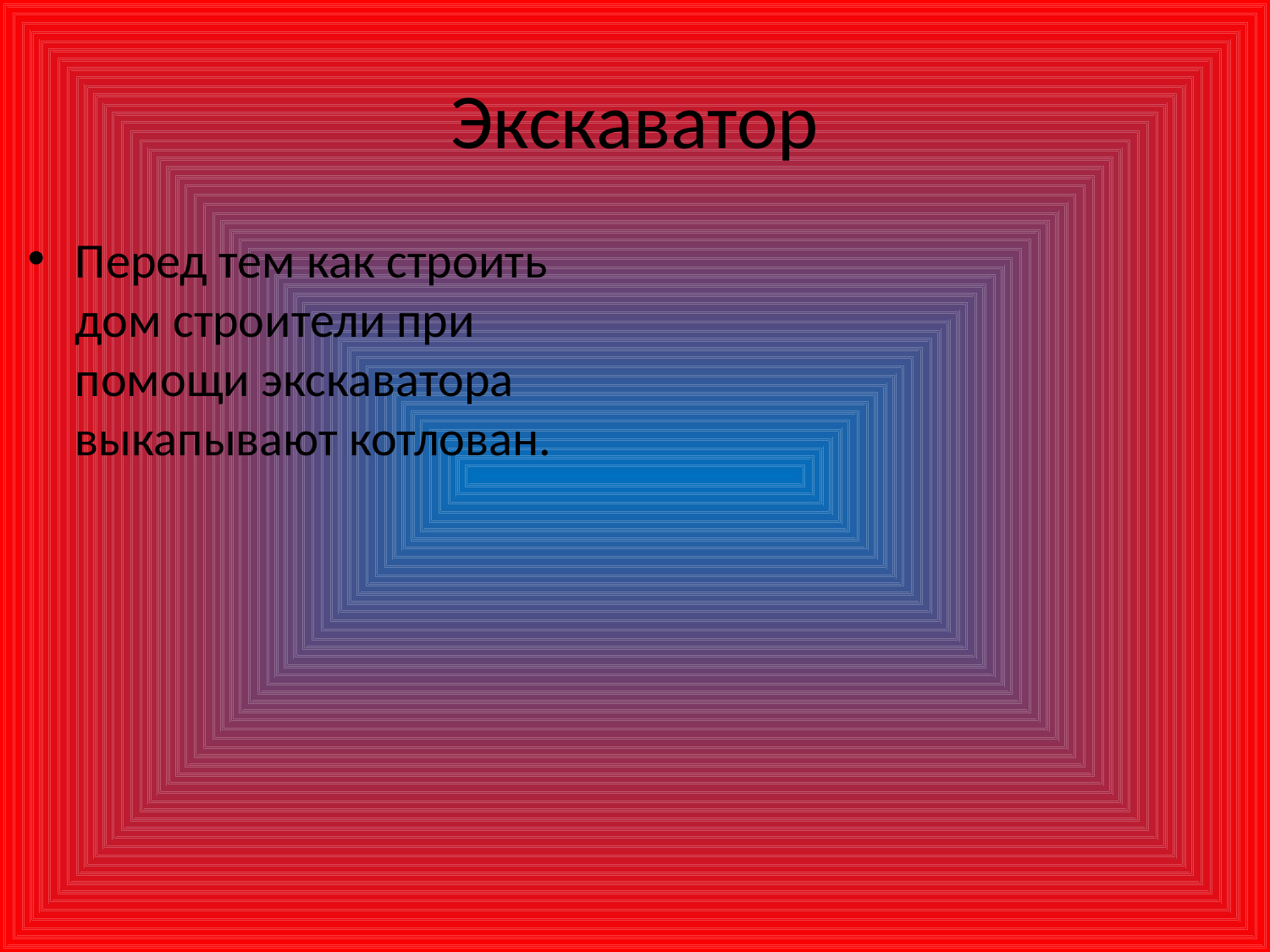

# Экскаватор
Перед тем как строить дом строители при помощи экскаватора выкапывают котлован.